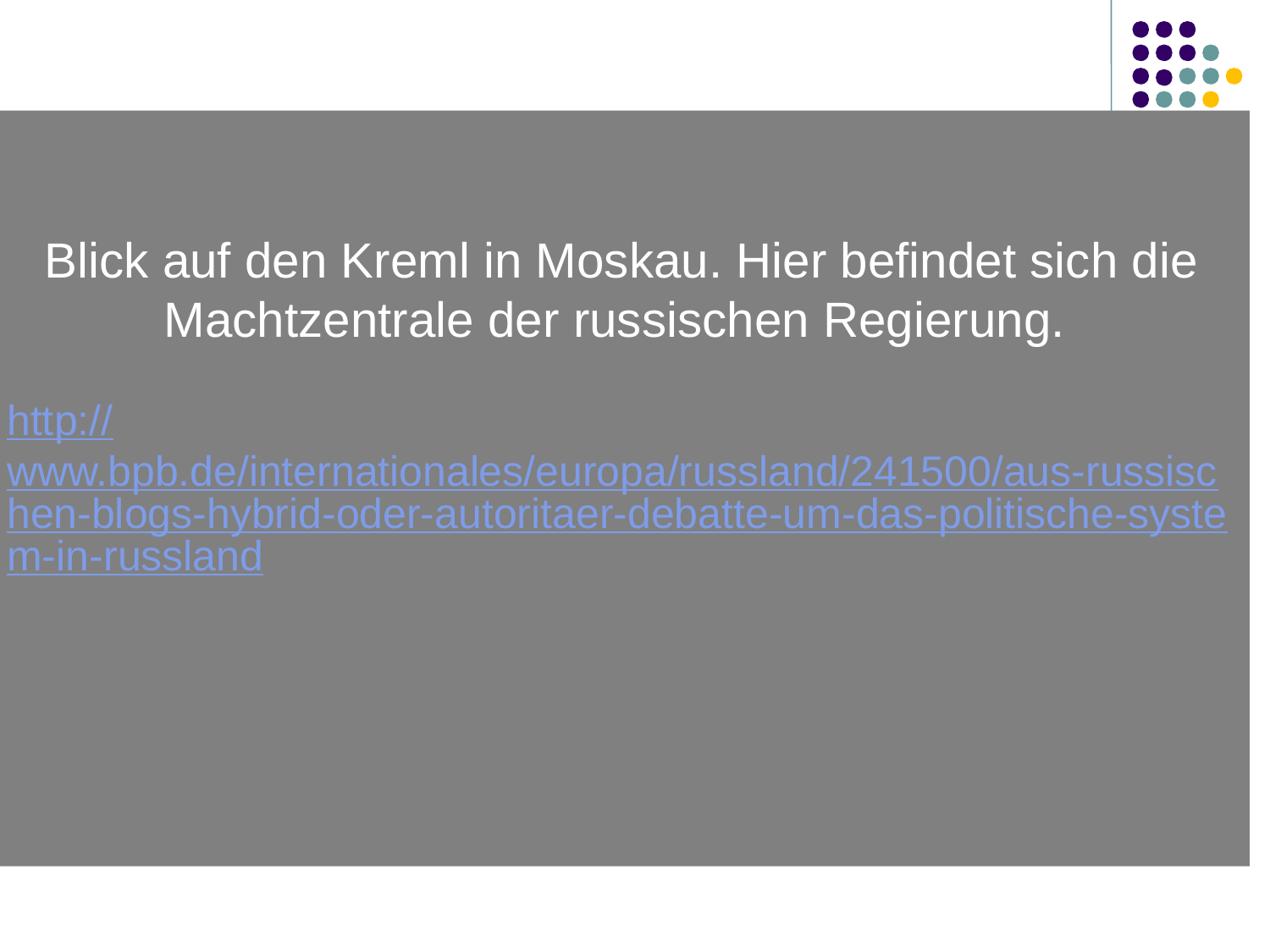

# Kreml in Moskau
Blick auf den Kreml in Moskau. Hier befindet sich die Machtzentrale der russischen Regierung.

http://www.bpb.de/internationales/europa/russland/241500/aus-russischen-blogs-hybrid-oder-autoritaer-debatte-um-das-politische-system-in-russland